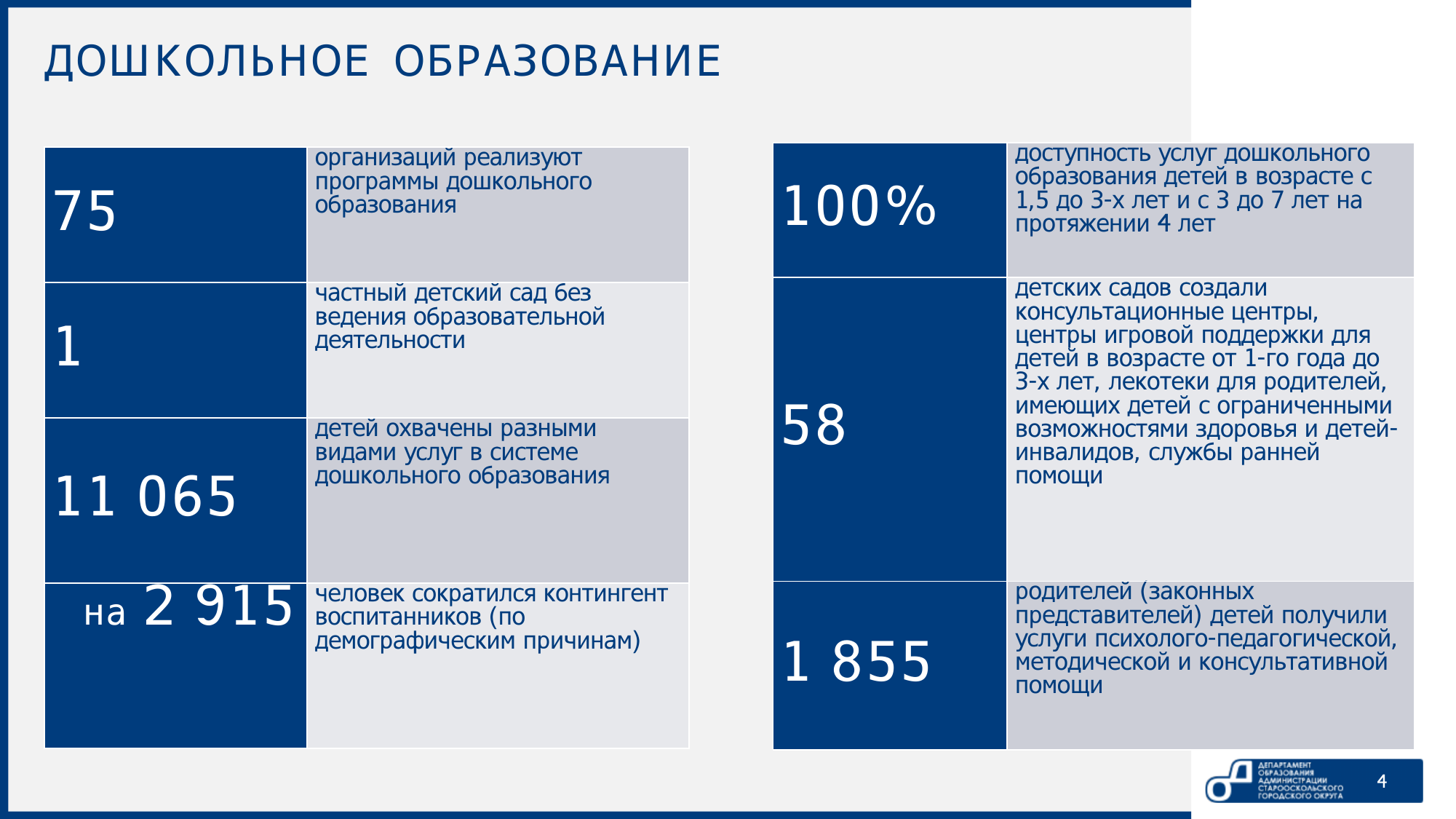

# ДОШКОЛЬНОЕ  ОБРАЗОВАНИЕ
| 100% | доступность услуг дошкольного образования детей в возрасте с 1,5 до 3-х лет и с 3 до 7 лет на протяжении 4 лет |
| --- | --- |
| 58 | детских садов создали консультационные центры, центры игровой поддержки для детей в возрасте от 1-го года до 3-х лет, лекотеки для родителей, имеющих детей с ограниченными возможностями здоровья и детей-инвалидов, службы ранней помощи |
| 1 855 | родителей (законных представителей) детей получили услуги психолого-педагогической, методической и консультативной помощи |
| 75 | организаций реализуют программы дошкольного образования |
| --- | --- |
| 1 | частный детский сад без ведения образовательной деятельности |
| 11 065 | детей охвачены разными видами услуг в системе дошкольного образования |
| на 2 915 | человек сократился контингент воспитанников (по демографическим причинам) |
4